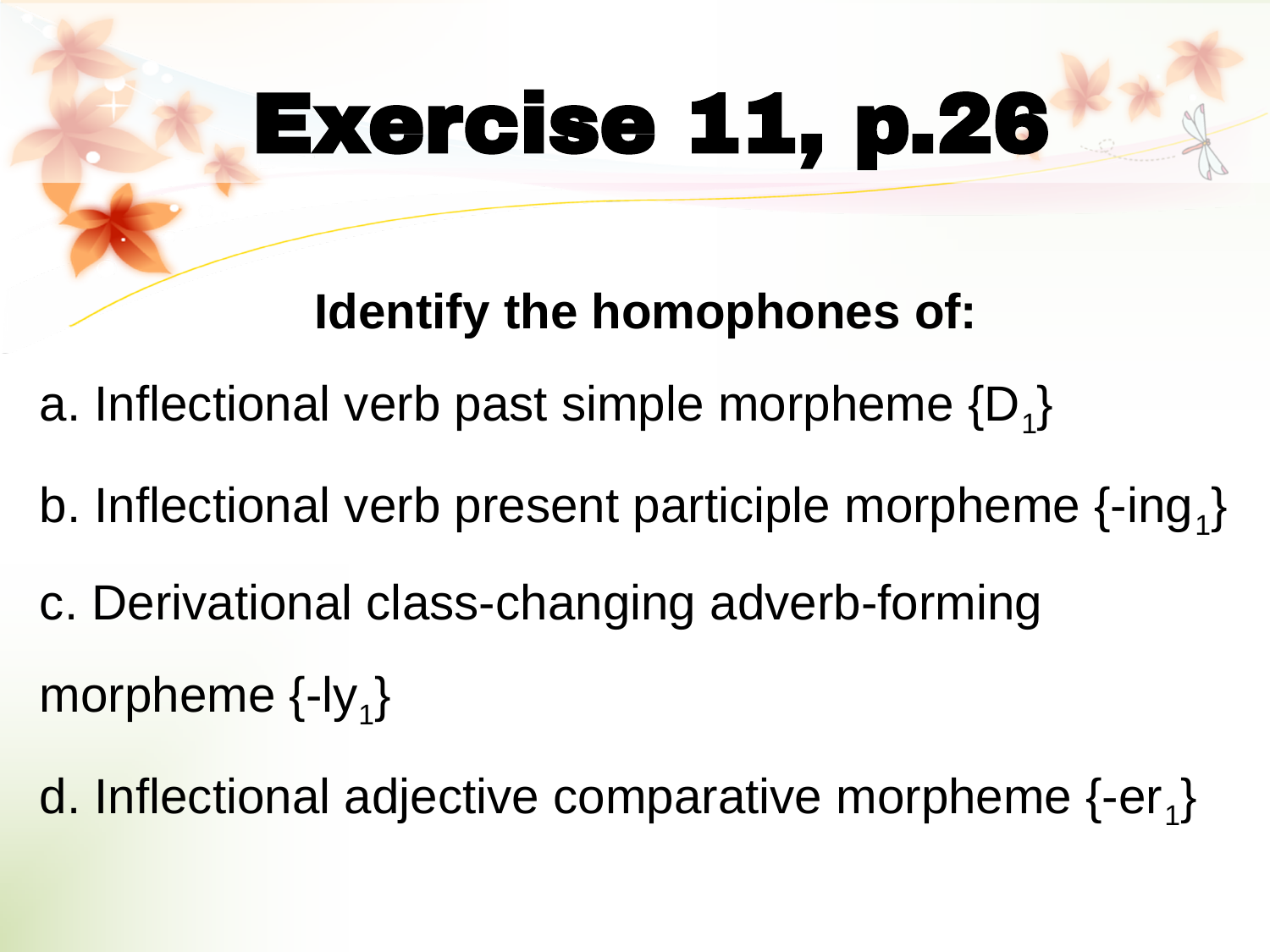

# Exercise 11, p.26
Identify the homophones of:
a. Inflectional verb past simple morpheme {D1}
b. Inflectional verb present participle morpheme {-ing1}
c. Derivational class-changing adverb-forming morpheme {-ly1}
d. Inflectional adjective comparative morpheme {-er1}